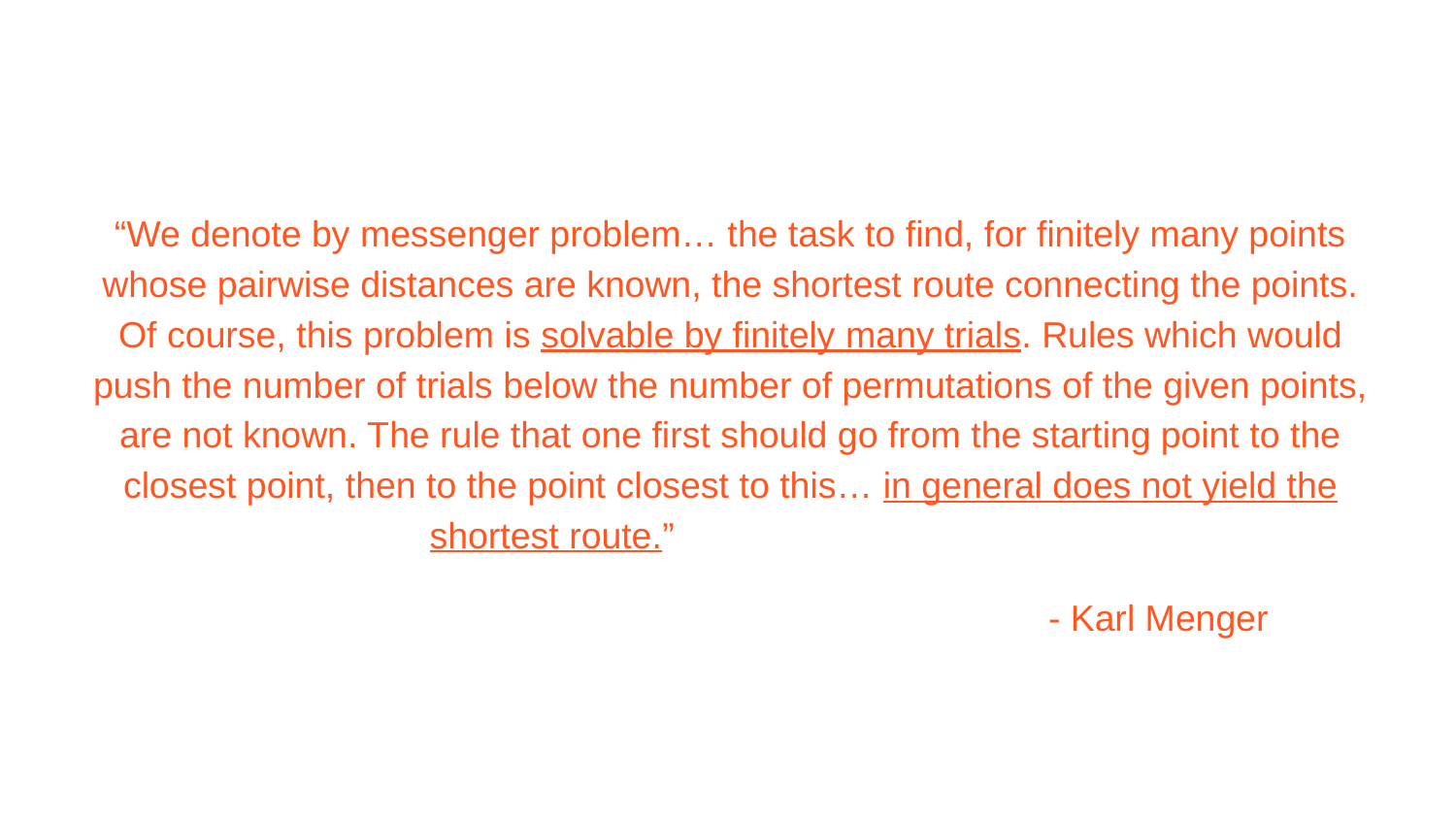

“We denote by messenger problem… the task to find, for finitely many points whose pairwise distances are known, the shortest route connecting the points. Of course, this problem is solvable by finitely many trials. Rules which would push the number of trials below the number of permutations of the given points, are not known. The rule that one first should go from the starting point to the closest point, then to the point closest to this… in general does not yield the shortest route.”
                                                                                        - Karl Menger